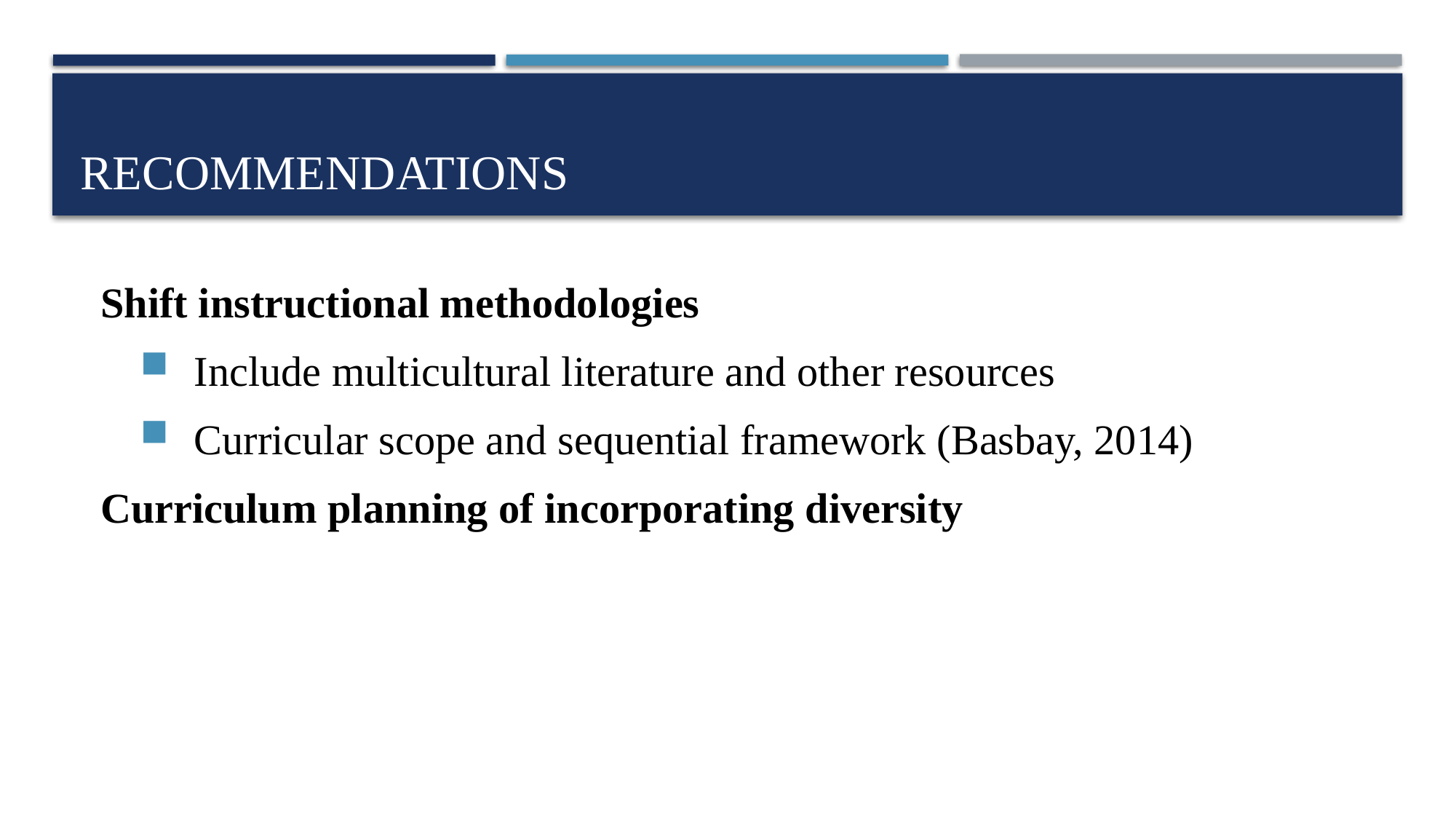

# Recommendations
Shift instructional methodologies
Include multicultural literature and other resources
Curricular scope and sequential framework (Basbay, 2014)
Curriculum planning of incorporating diversity